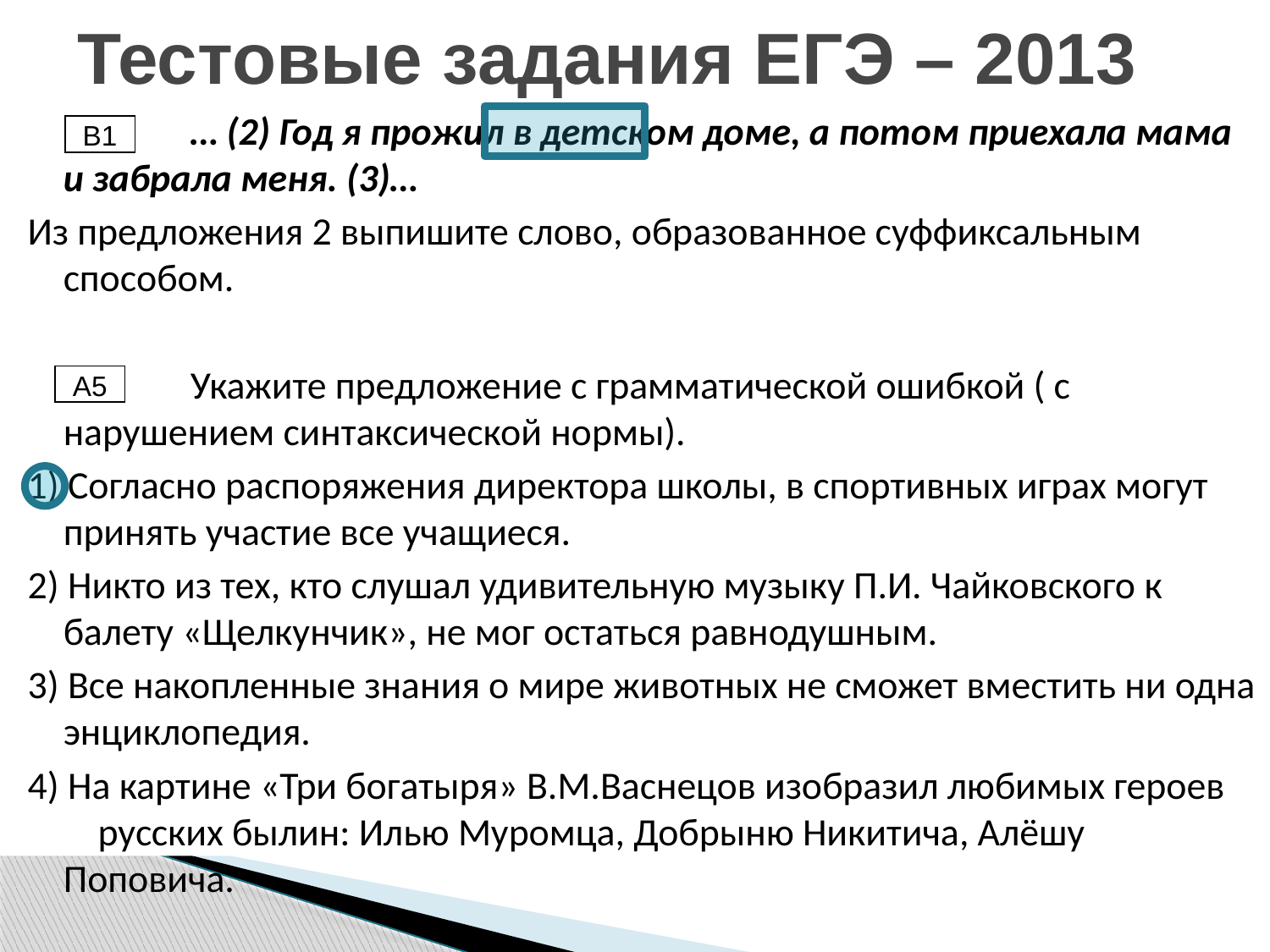

# Тестовые задания ЕГЭ – 2013

		… (2) Год я прожил в детском доме, а потом приехала мама и забрала меня. (3)…
Из предложения 2 выпишите слово, образованное суффиксальным способом.

		Укажите предложение с грамматической ошибкой ( с нарушением синтаксической нормы).
1) Согласно распоряжения директора школы, в спортивных играх могут принять участие все учащиеся.
2) Никто из тех, кто слушал удивительную музыку П.И. Чайковского к балету «Щелкунчик», не мог остаться равнодушным.
3) Все накопленные знания о мире животных не сможет вместить ни одна энциклопедия.
4) На картине «Три богатыря» В.М.Васнецов изобразил любимых героев        русских былин: Илью Муромца, Добрыню Никитича, Алёшу Поповича.

| B1 |
| --- |
| А5 |
| --- |